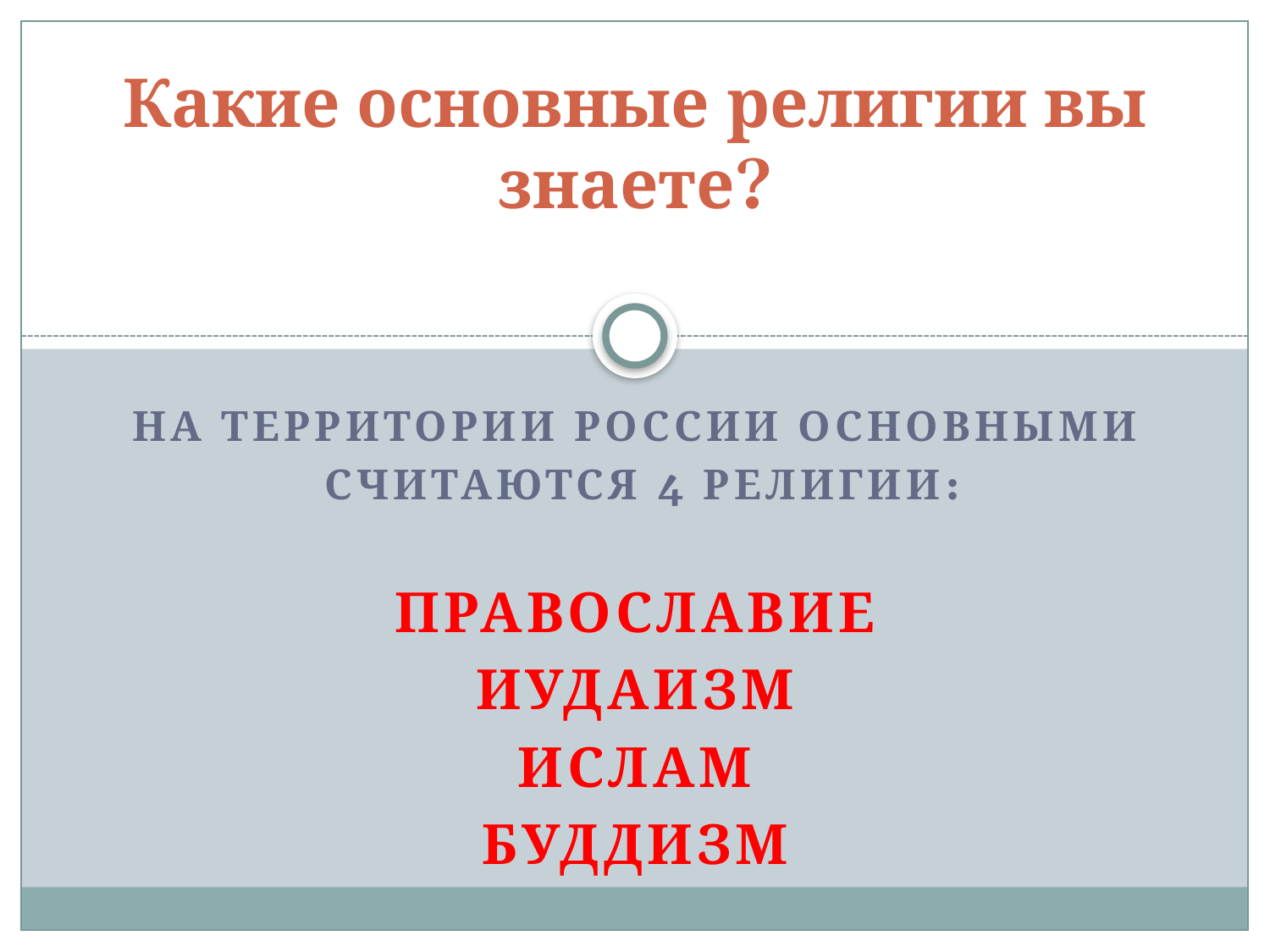

# Какие основные религии вы знаете?

На территории России основными
 считаются 4 религии:

Православие
Иудаизм
Ислам
буддизм